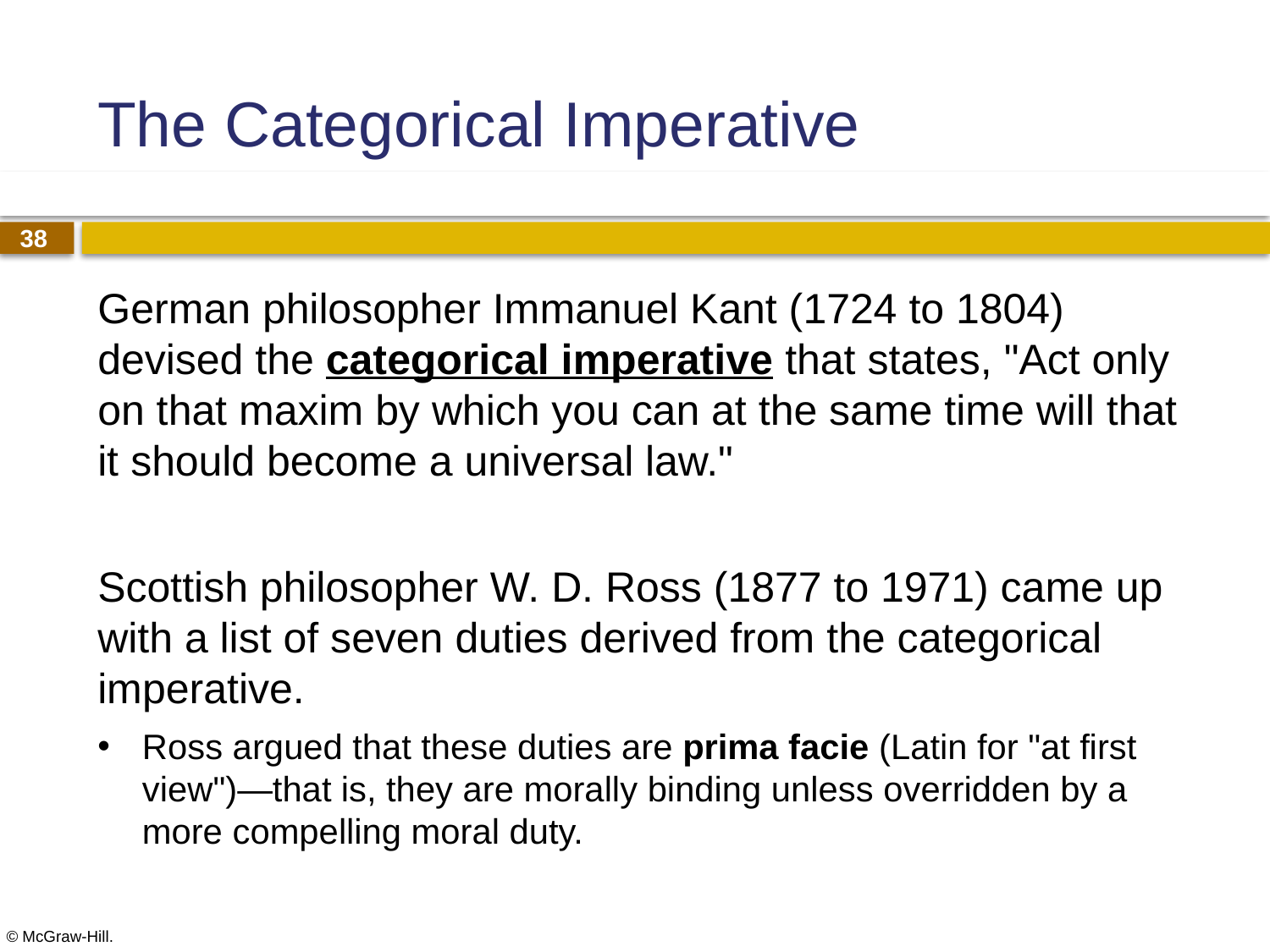

# The Categorical Imperative
German philosopher Immanuel Kant (1724 to 1804) devised the categorical imperative that states, "Act only on that maxim by which you can at the same time will that it should become a universal law."

Scottish philosopher W. D. Ross (1877 to 1971) came up with a list of seven duties derived from the categorical imperative.
Ross argued that these duties are prima facie (Latin for "at first view")—that is, they are morally binding unless overridden by a more compelling moral duty.